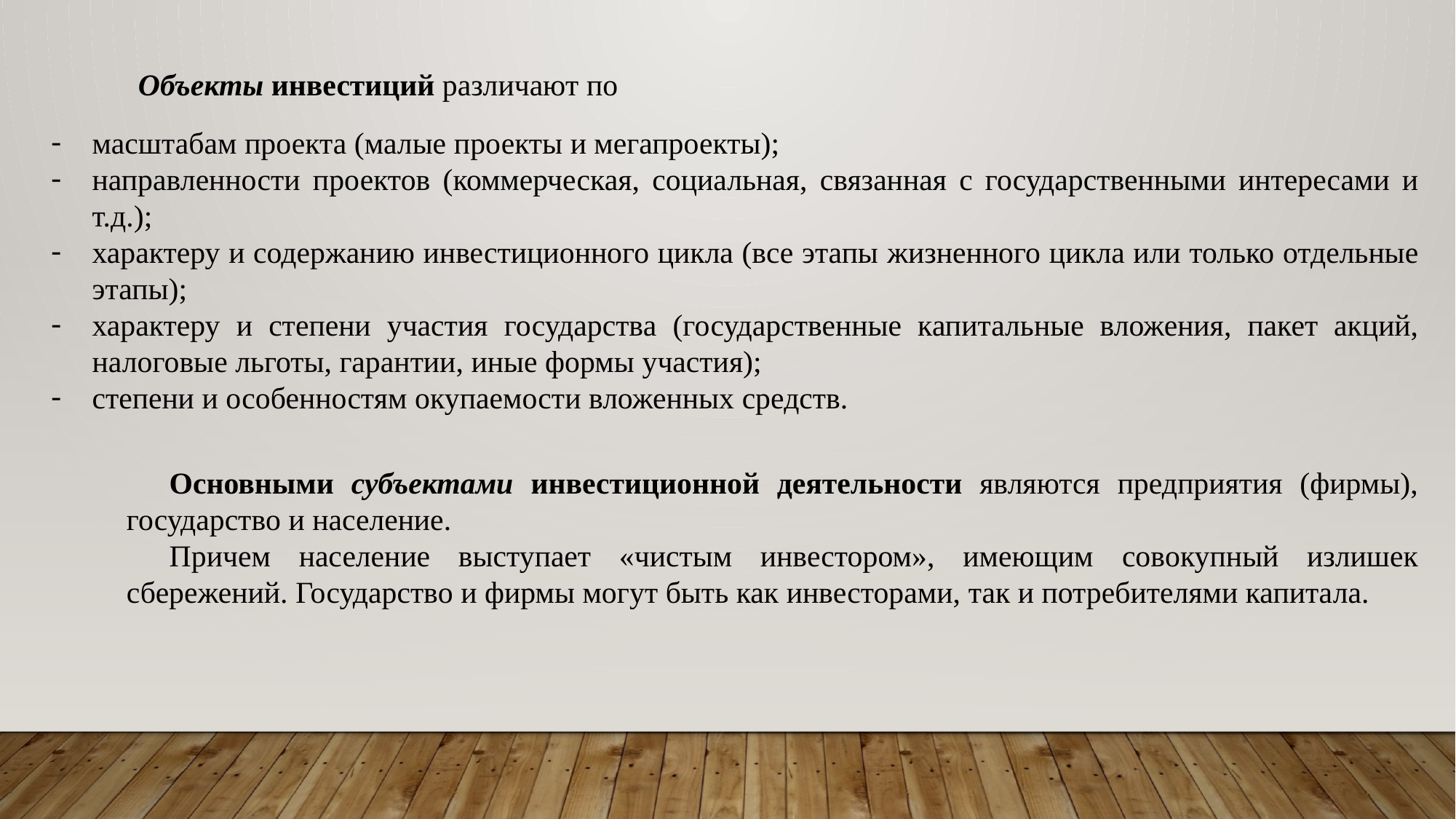

Объекты инвестиций различают по
масштабам проекта (малые проекты и мегапроекты);
направленности проектов (коммерческая, социальная, связанная с государственными интересами и т.д.);
характеру и содержанию инвестиционного цикла (все этапы жизненного цикла или только отдельные этапы);
характеру и степени участия государства (государственные капитальные вложения, пакет акций, налоговые льготы, гарантии, иные формы участия);
степени и особенностям окупаемости вложенных средств.
Основными субъектами инвестиционной деятельности являются предприятия (фирмы), государство и население.
Причем население выступает «чистым инвестором», имеющим совокупный излишек сбережений. Государство и фирмы могут быть как инвесторами, так и потребителями капитала.